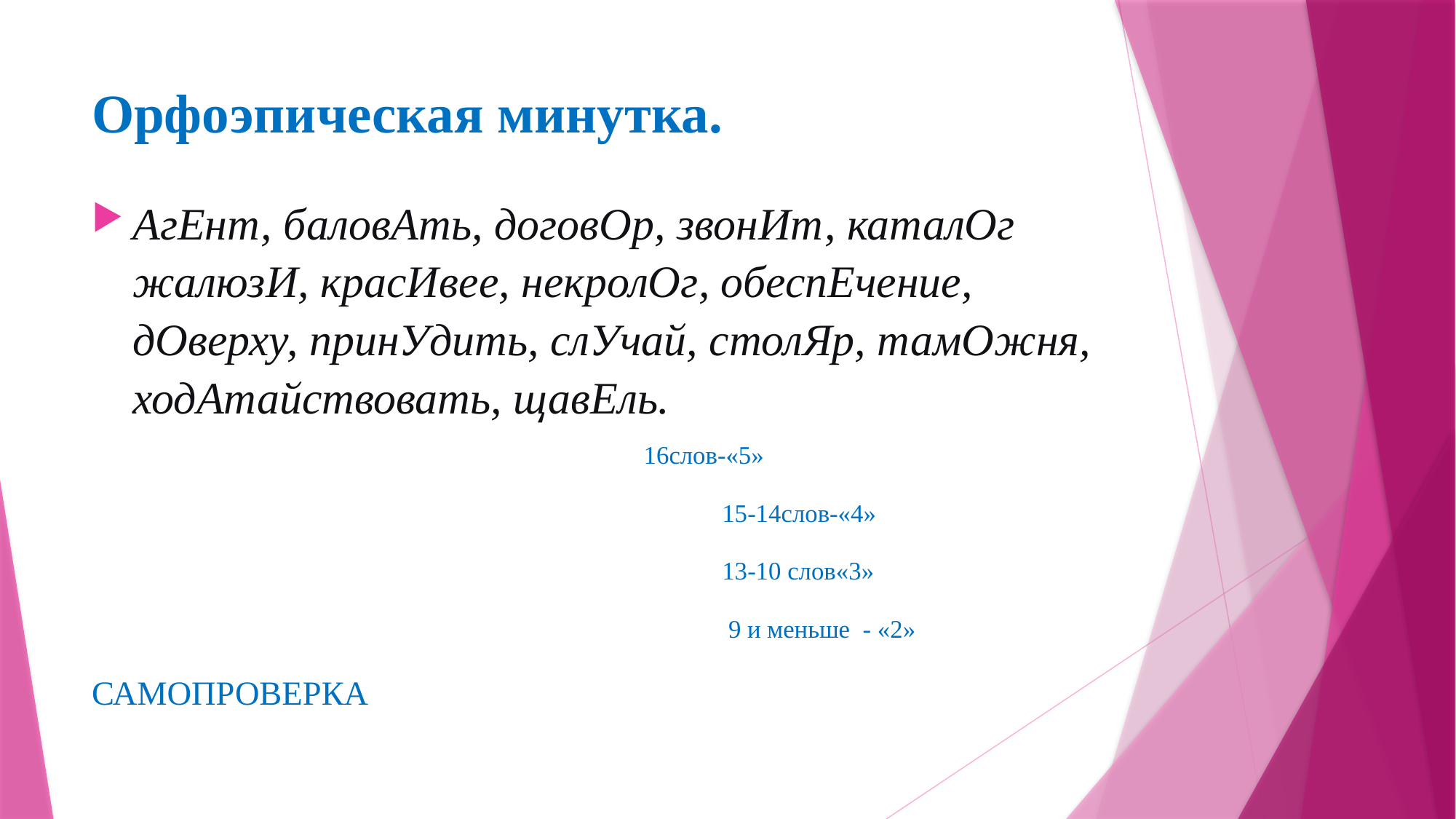

# Орфоэпическая минутка.
АгЕнт, баловАть, договОр, звонИт, каталОг жалюзИ, красИвее, некролОг, обеспЕчение, дОверху, принУдить, слУчай, столЯр, тамОжня, ходАтайствовать, щавЕль.
                                                                                  16слов-«5»
                                                                                                   15-14слов-«4»
                                                                                                   13-10 слов«3»
                                                                                                    9 и меньше  - «2»
САМОПРОВЕРКА